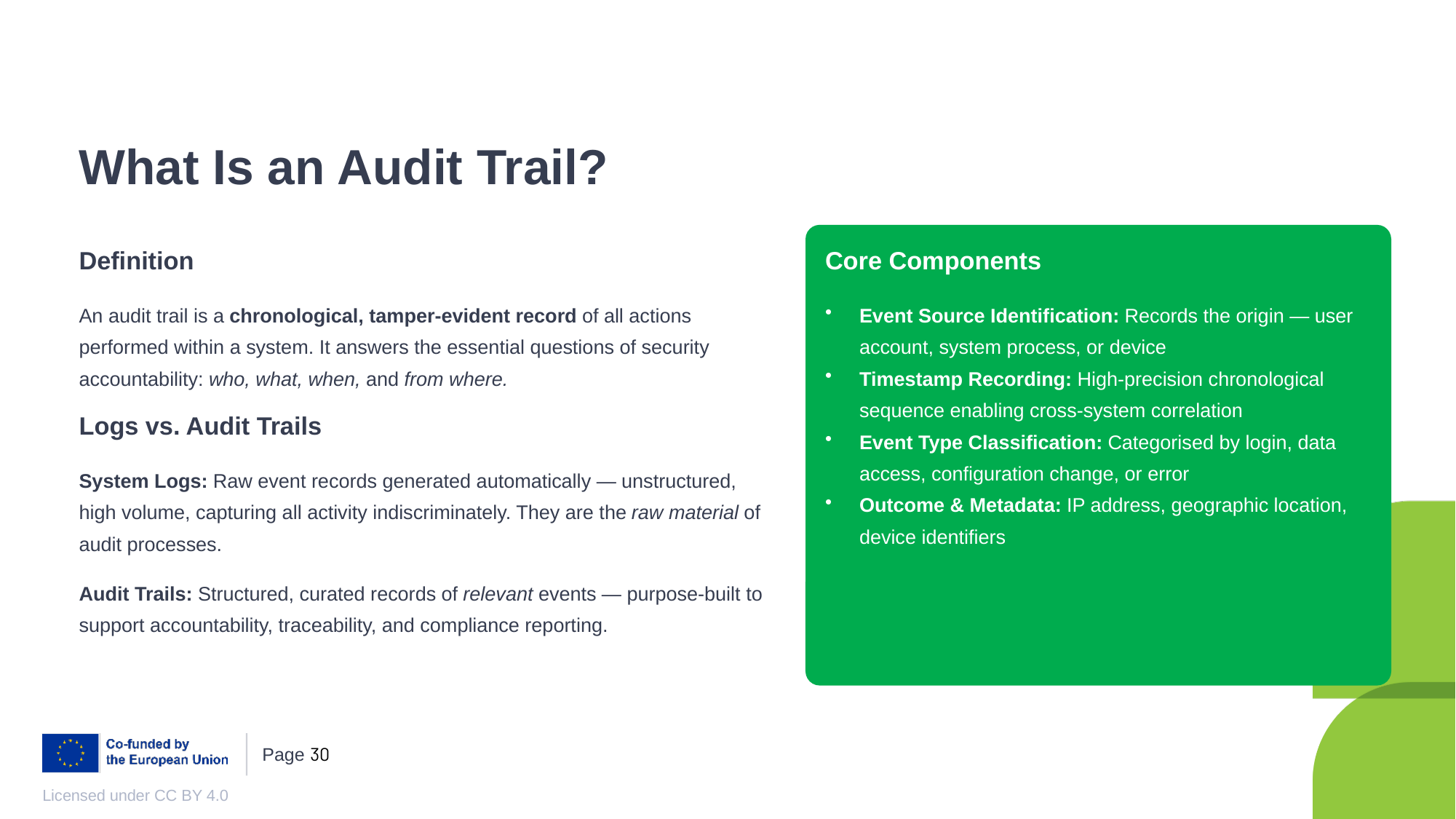

What Is an Audit Trail?

Definition
Core Components
Event Source Identification: Records the origin — user account, system process, or device
Timestamp Recording: High-precision chronological sequence enabling cross-system correlation
Event Type Classification: Categorised by login, data access, configuration change, or error
Outcome & Metadata: IP address, geographic location, device identifiers
An audit trail is a chronological, tamper-evident record of all actions performed within a system. It answers the essential questions of security accountability: who, what, when, and from where.
Logs vs. Audit Trails
System Logs: Raw event records generated automatically — unstructured, high volume, capturing all activity indiscriminately. They are the raw material of audit processes.
Audit Trails: Structured, curated records of relevant events — purpose-built to support accountability, traceability, and compliance reporting.